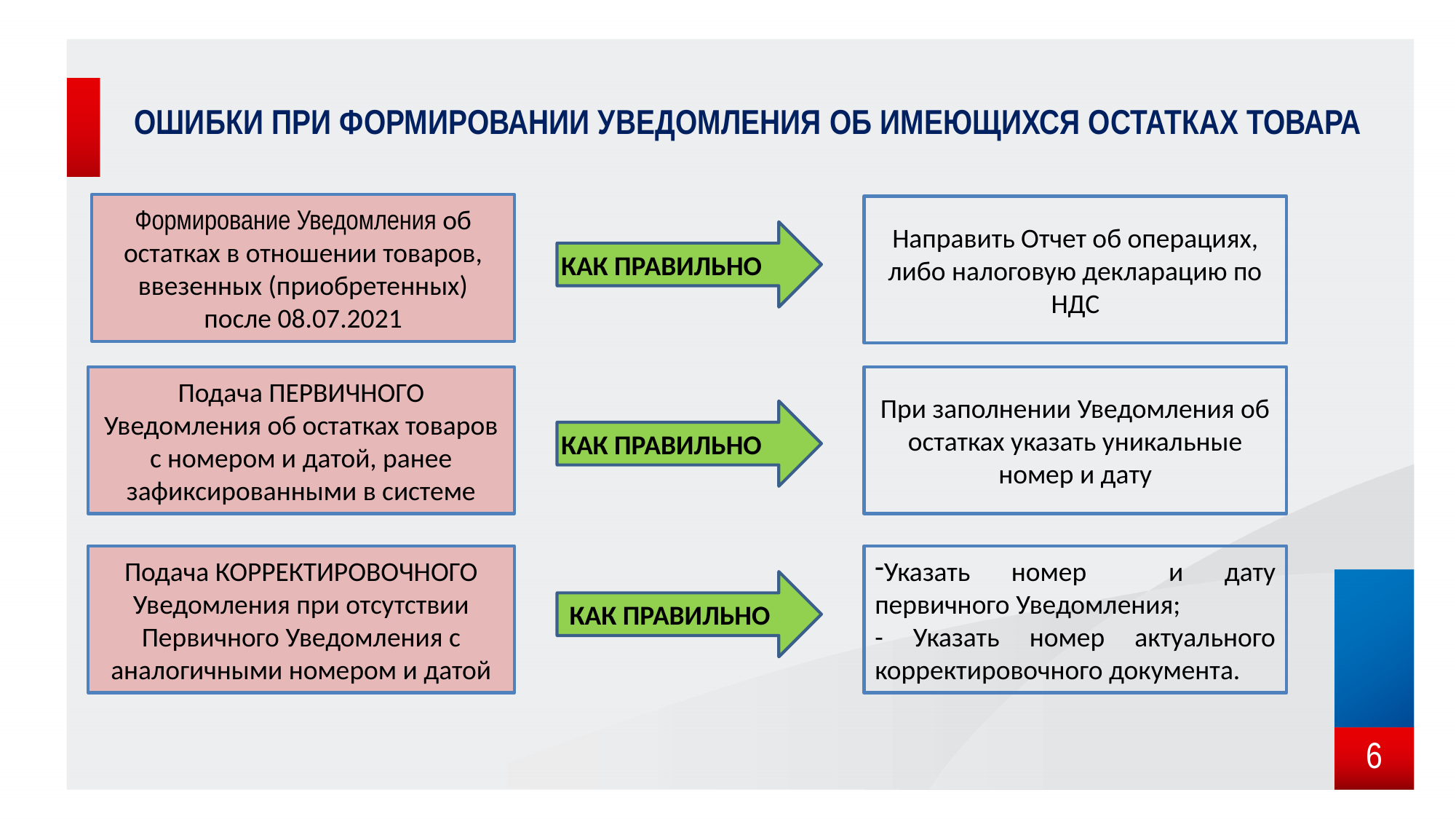

# ОШИБКИ ПРИ ФОРМИРОВАНИИ УВЕДОМЛЕНИЯ ОБ ИМЕЮЩИХСЯ ОСТАТКАХ ТОВАРА
Формирование Уведомления об остатках в отношении товаров, ввезенных (приобретенных) после 08.07.2021
Направить Отчет об операциях, либо налоговую декларацию по НДС

КАК ПРАВИЛЬНО
Подача ПЕРВИЧНОГО Уведомления об остатках товаров с номером и датой, ранее зафиксированными в системе
При заполнении Уведомления об остатках указать уникальные номер и дату

КАК ПРАВИЛЬНО
Подача КОРРЕКТИРОВОЧНОГО Уведомления при отсутствии Первичного Уведомления с аналогичными номером и датой
Указать номер  и дату первичного Уведомления;
- Указать номер актуального корректировочного документа.

КАК ПРАВИЛЬНО
6